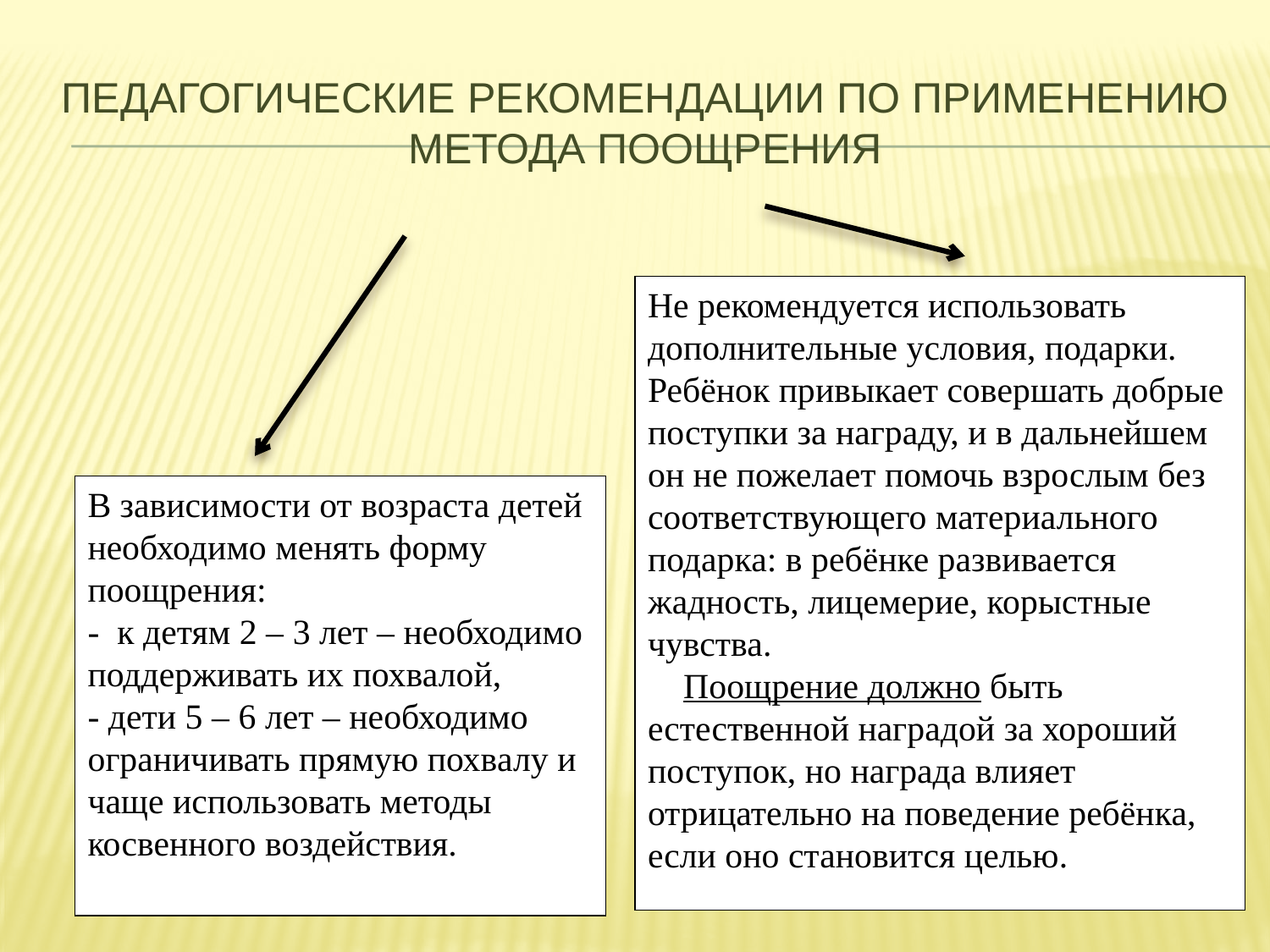

# ПЕДАГОГИЧЕСКИЕ РЕКОМЕНДАЦИИ ПО ПРИМЕНЕНИЮ МЕТОДА ПООЩРЕНИЯ
Не рекомендуется использовать дополнительные условия, подарки. Ребёнок привыкает совершать добрые поступки за награду, и в дальнейшем он не пожелает помочь взрослым без соответствующего материального подарка: в ребёнке развивается жадность, лицемерие, корыстные чувства.
    Поощрение должно быть естественной наградой за хороший поступок, но награда влияет отрицательно на поведение ребёнка, если оно становится целью.
В зависимости от возраста детей необходимо менять форму поощрения:
-  к детям 2 – 3 лет – необходимо поддерживать их похвалой,
- дети 5 – 6 лет – необходимо ограничивать прямую похвалу и чаще использовать методы косвенного воздействия.